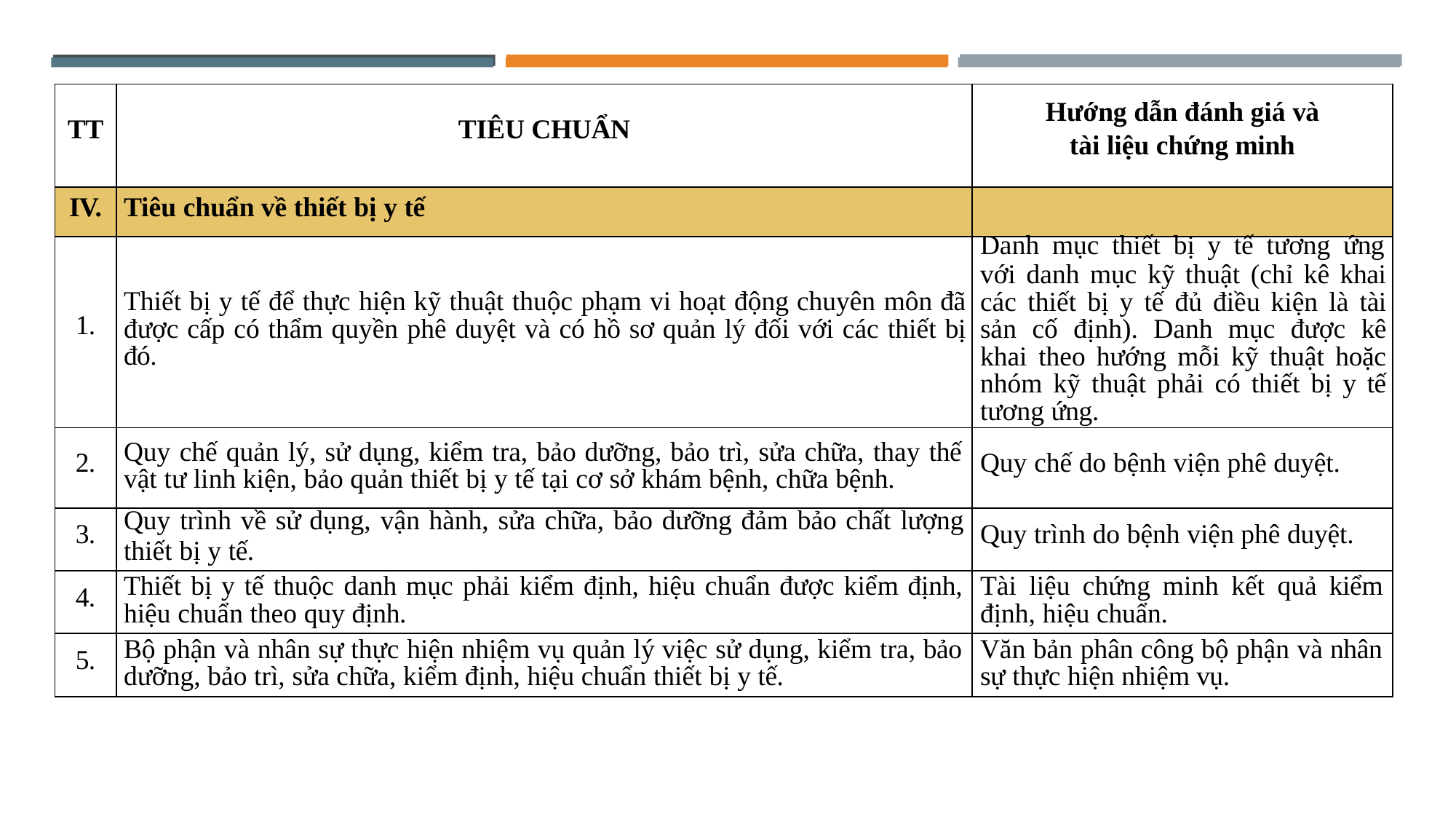

| TT | TIÊU CHUẨN | Hướng dẫn đánh giá và tài liệu chứng minh |
| --- | --- | --- |
| IV. | Tiêu chuẩn về thiết bị y tế |  |
| 1. | Thiết bị y tế để thực hiện kỹ thuật thuộc phạm vi hoạt động chuyên môn đã được cấp có thẩm quyền phê duyệt và có hồ sơ quản lý đối với các thiết bị đó. | Danh mục thiết bị y tế tương ứng với danh mục kỹ thuật (chỉ kê khai các thiết bị y tế đủ điều kiện là tài sản cố định). Danh mục được kê khai theo hướng mỗi kỹ thuật hoặc nhóm kỹ thuật phải có thiết bị y tế tương ứng. |
| 2. | Quy chế quản lý, sử dụng, kiểm tra, bảo dưỡng, bảo trì, sửa chữa, thay thế vật tư linh kiện, bảo quản thiết bị y tế tại cơ sở khám bệnh, chữa bệnh. | Quy chế do bệnh viện phê duyệt. |
| 3. | Quy trình về sử dụng, vận hành, sửa chữa, bảo dưỡng đảm bảo chất lượng thiết bị y tế. | Quy trình do bệnh viện phê duyệt. |
| 4. | Thiết bị y tế thuộc danh mục phải kiểm định, hiệu chuẩn được kiểm định, hiệu chuẩn theo quy định. | Tài liệu chứng minh kết quả kiểm định, hiệu chuẩn. |
| 5. | Bộ phận và nhân sự thực hiện nhiệm vụ quản lý việc sử dụng, kiểm tra, bảo dưỡng, bảo trì, sửa chữa, kiểm định, hiệu chuẩn thiết bị y tế. | Văn bản phân công bộ phận và nhân sự thực hiện nhiệm vụ. |